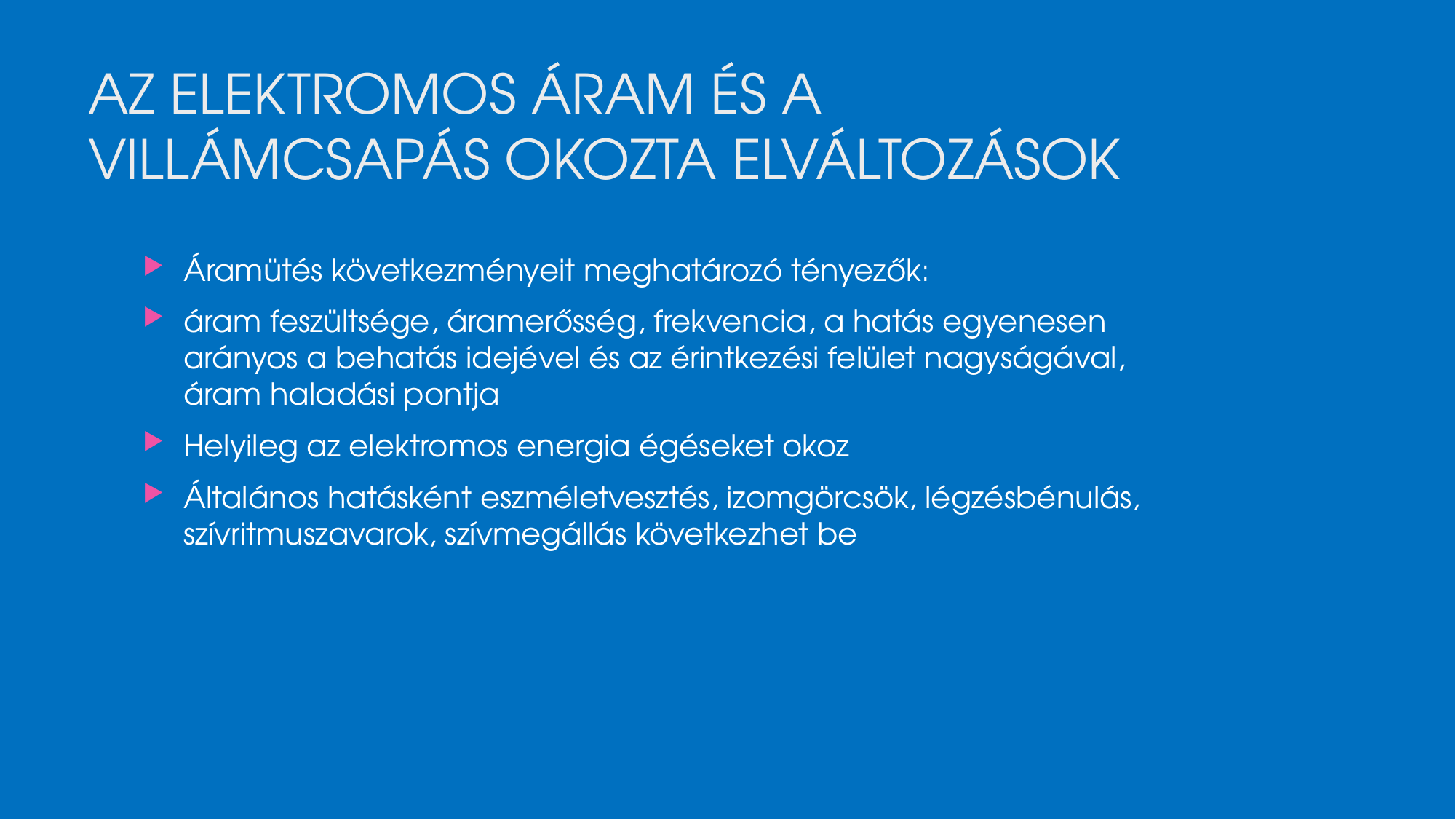

# AZ ELEKTROMOS ÁRAM ÉS A VILLÁMCSAPÁS OKOZTA ELVÁLTOZÁSOK
Áramütés következményeit meghatározó tényezők:
áram feszültsége, áramerősség, frekvencia, a hatás egyenesen arányos a behatás idejével és az érintkezési felület nagyságával, áram haladási pontja
Helyileg az elektromos energia égéseket okoz
Általános hatásként eszméletvesztés, izomgörcsök, légzésbénulás, szívritmuszavarok, szívmegállás következhet be